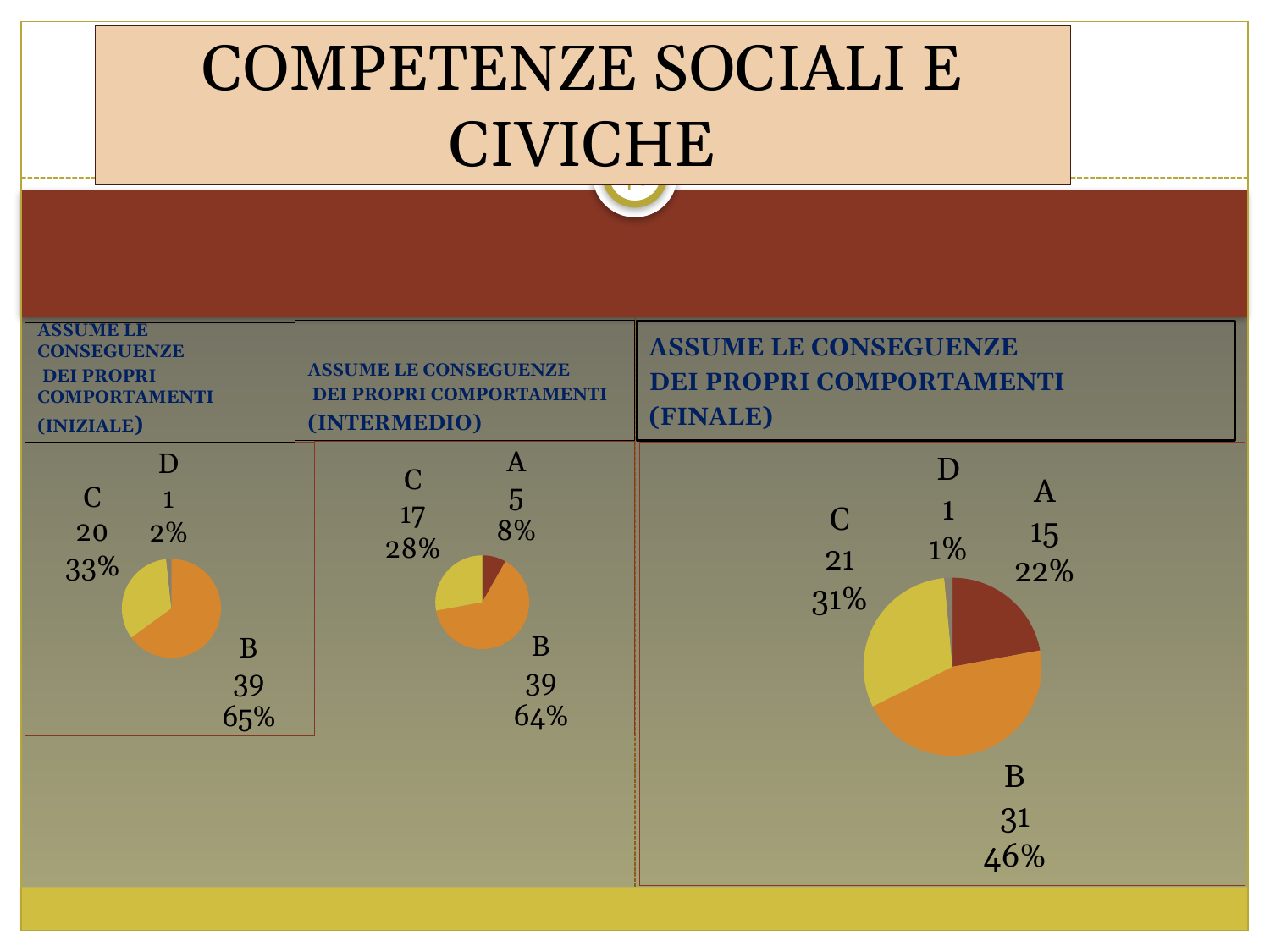

# COMPETENZE SOCIALI E CIVICHE
40
ASSUME LE CONSEGUENZE
 DEI PROPRI COMPORTAMENTI
(INTERMEDIO)
ASSUME LE CONSEGUENZE
DEI PROPRI COMPORTAMENTI
(FINALE)
ASSUME LE CONSEGUENZE
 DEI PROPRI COMPORTAMENTI
(INIZIALE)

### Chart

| Category | Vendite |
|---|---|
| A | 5.0 |
| B | 39.0 |
| C | 17.0 |
| D | 0.0 |

### Chart

| Category | Vendite |
|---|---|
| A | 15.0 |
| B | 31.0 |
| C | 21.0 |
| D | 1.0 |

### Chart

| Category | Vendite |
|---|---|
| A | 0.0 |
| B | 39.0 |
| C | 20.0 |
| D | 1.0 |